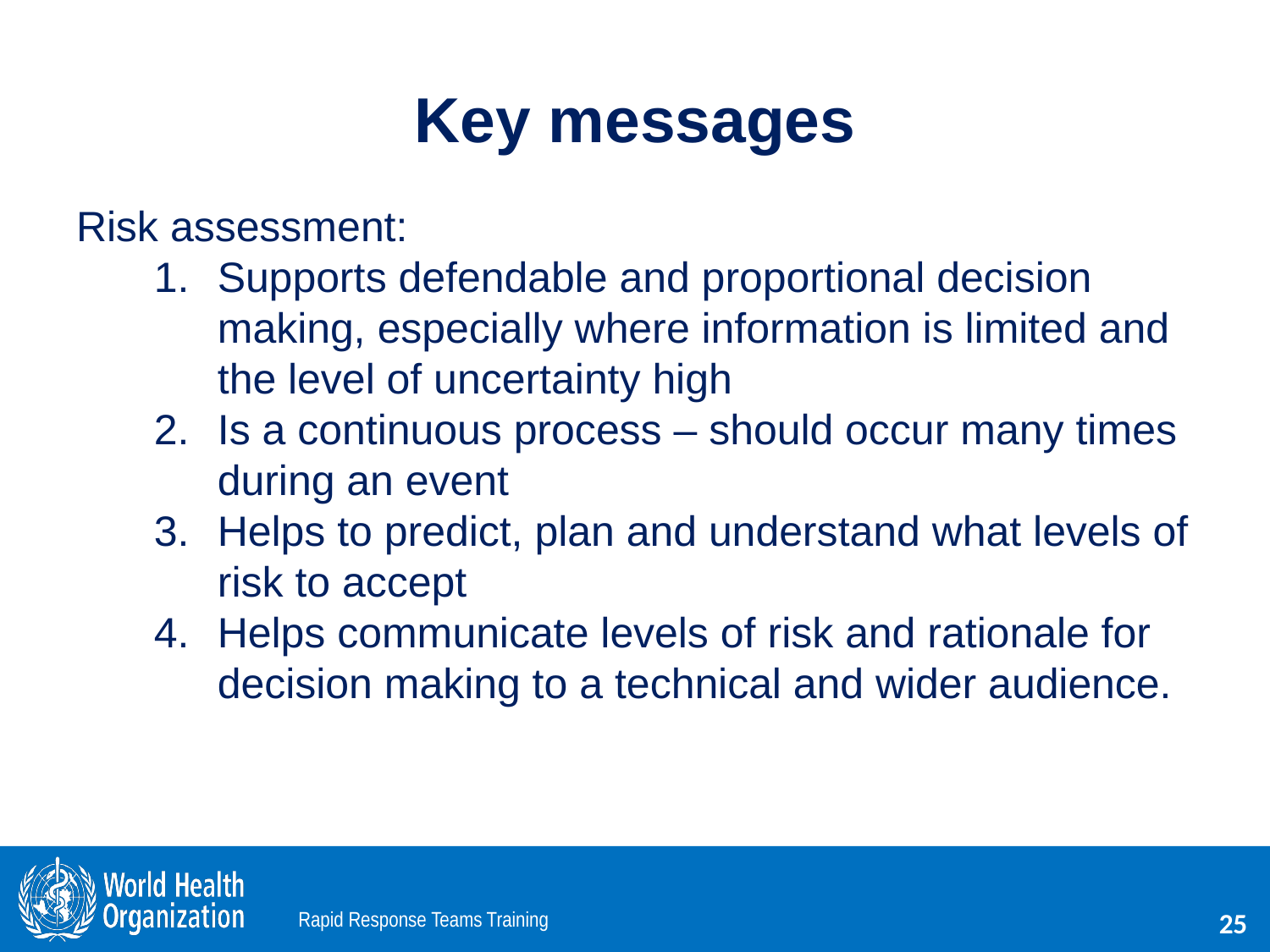

# Key messages
Risk assessment:
Supports defendable and proportional decision making, especially where information is limited and the level of uncertainty high
Is a continuous process – should occur many times during an event
Helps to predict, plan and understand what levels of risk to accept
Helps communicate levels of risk and rationale for decision making to a technical and wider audience.